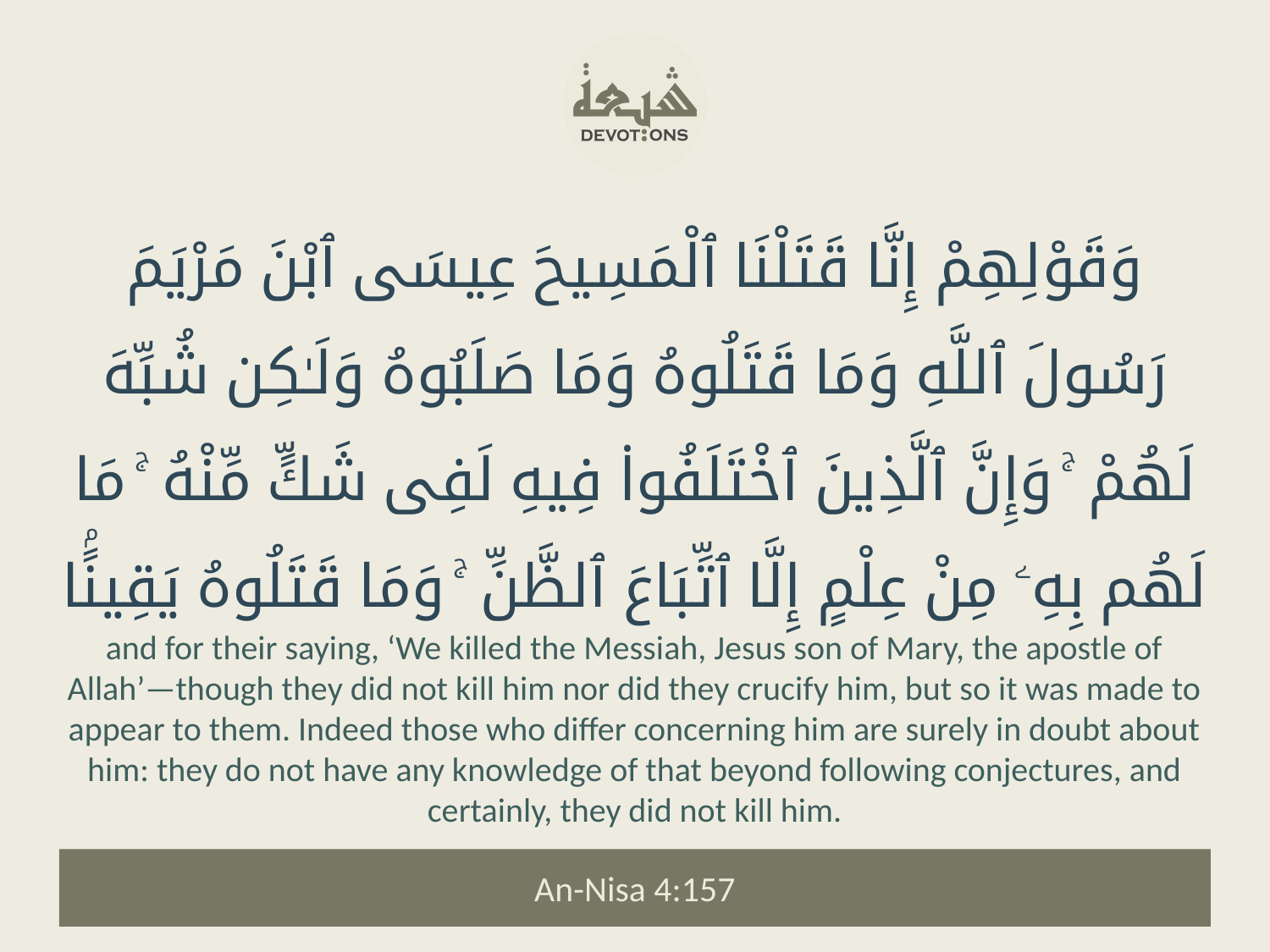

وَقَوْلِهِمْ إِنَّا قَتَلْنَا ٱلْمَسِيحَ عِيسَى ٱبْنَ مَرْيَمَ رَسُولَ ٱللَّهِ وَمَا قَتَلُوهُ وَمَا صَلَبُوهُ وَلَـٰكِن شُبِّهَ لَهُمْ ۚ وَإِنَّ ٱلَّذِينَ ٱخْتَلَفُوا۟ فِيهِ لَفِى شَكٍّ مِّنْهُ ۚ مَا لَهُم بِهِۦ مِنْ عِلْمٍ إِلَّا ٱتِّبَاعَ ٱلظَّنِّ ۚ وَمَا قَتَلُوهُ يَقِينًۢا
and for their saying, ‘We killed the Messiah, Jesus son of Mary, the apostle of Allah’—though they did not kill him nor did they crucify him, but so it was made to appear to them. Indeed those who differ concerning him are surely in doubt about him: they do not have any knowledge of that beyond following conjectures, and certainly, they did not kill him.
An-Nisa 4:157